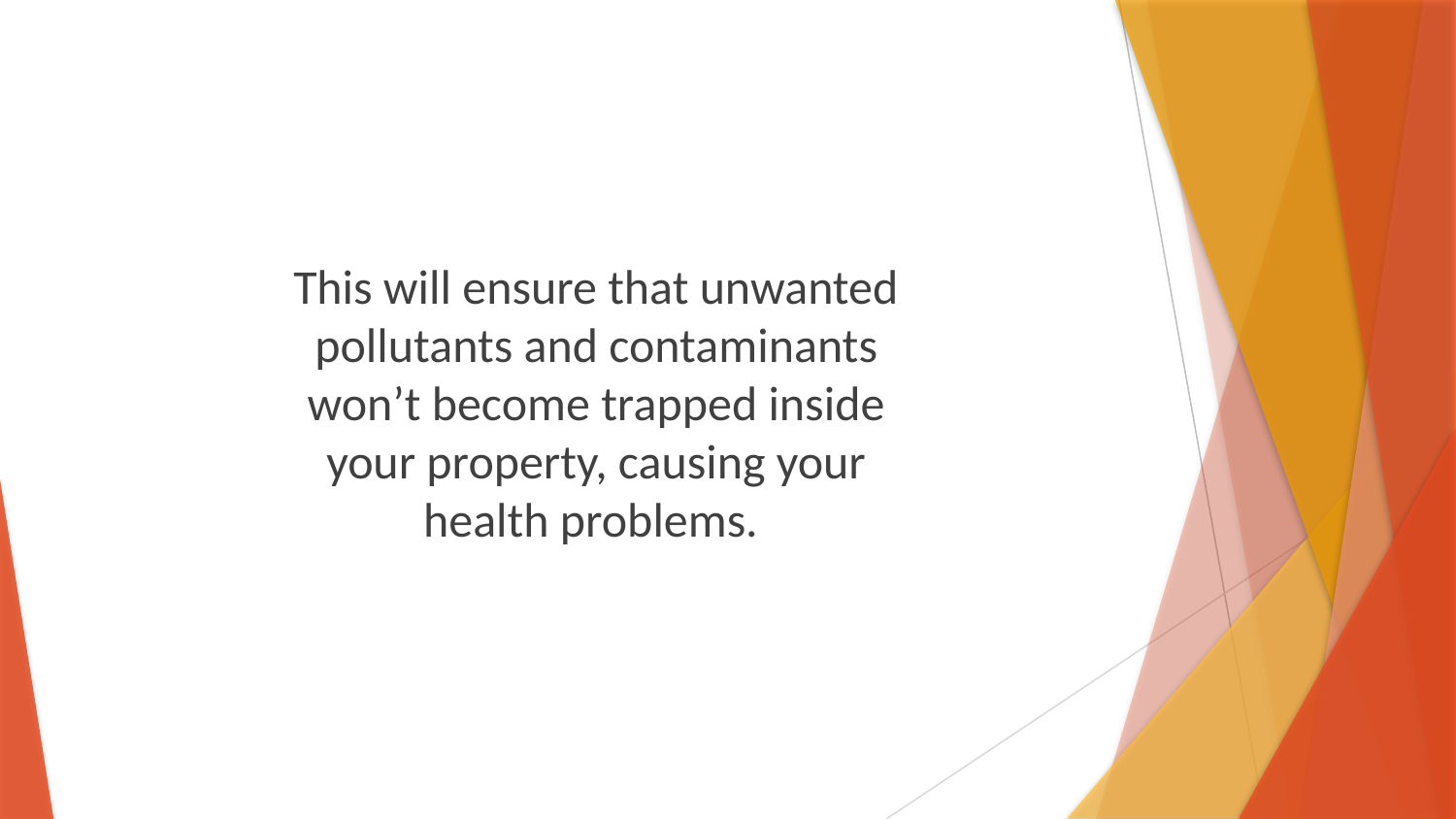

This will ensure that unwanted pollutants and contaminants won’t become trapped inside your property, causing your health problems.